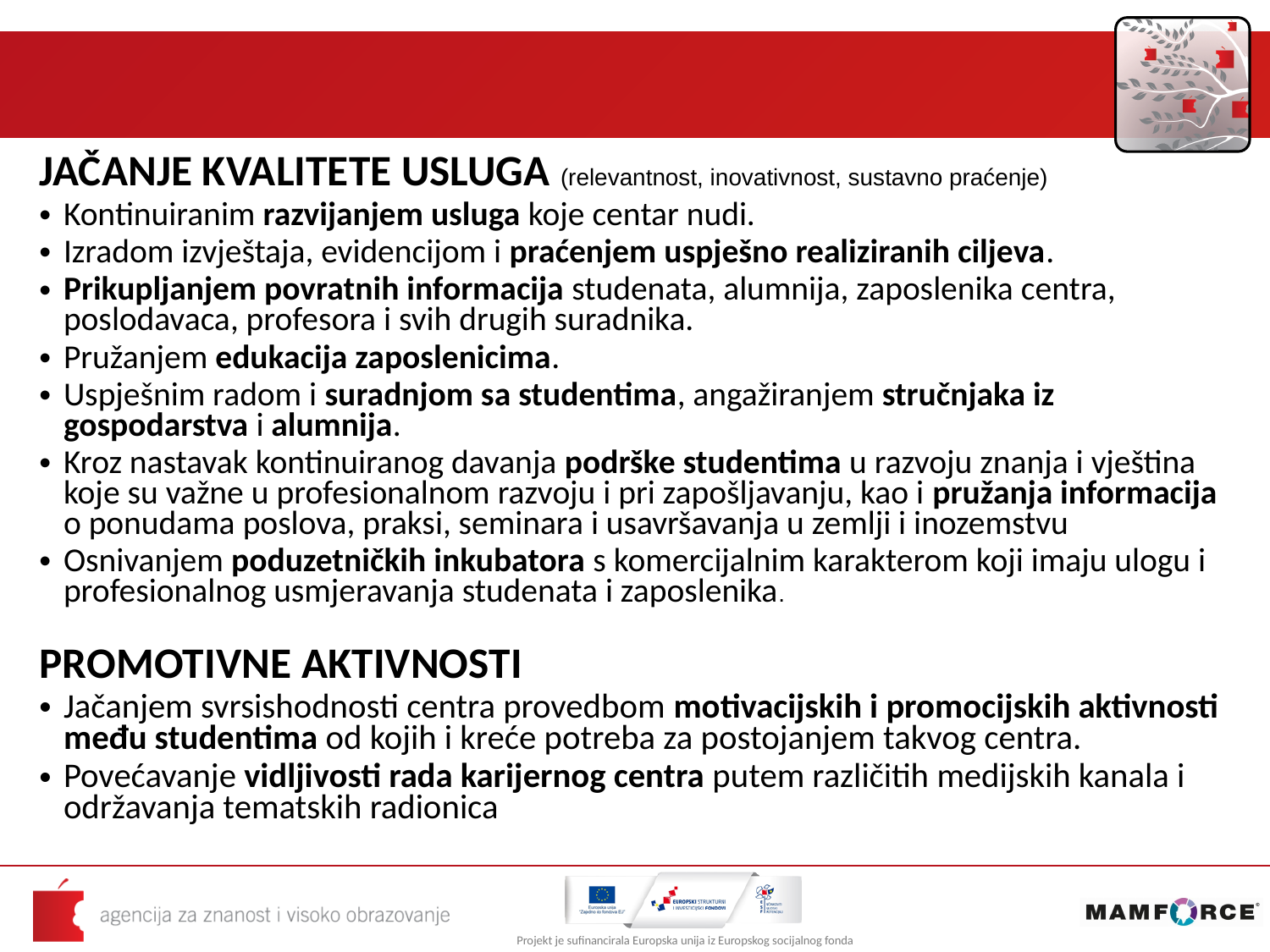

JAČANJE KVALITETE USLUGA (relevantnost, inovativnost, sustavno praćenje)
Kontinuiranim razvijanjem usluga koje centar nudi.
Izradom izvještaja, evidencijom i praćenjem uspješno realiziranih ciljeva.
Prikupljanjem povratnih informacija studenata, alumnija, zaposlenika centra, poslodavaca, profesora i svih drugih suradnika.
Pružanjem edukacija zaposlenicima.
Uspješnim radom i suradnjom sa studentima, angažiranjem stručnjaka iz gospodarstva i alumnija.
Kroz nastavak kontinuiranog davanja podrške studentima u razvoju znanja i vještina koje su važne u profesionalnom razvoju i pri zapošljavanju, kao i pružanja informacija o ponudama poslova, praksi, seminara i usavršavanja u zemlji i inozemstvu
Osnivanjem poduzetničkih inkubatora s komercijalnim karakterom koji imaju ulogu i profesionalnog usmjeravanja studenata i zaposlenika.

PROMOTIVNE AKTIVNOSTI
Jačanjem svrsishodnosti centra provedbom motivacijskih i promocijskih aktivnosti među studentima od kojih i kreće potreba za postojanjem takvog centra.
Povećavanje vidljivosti rada karijernog centra putem različitih medijskih kanala i održavanja tematskih radionica